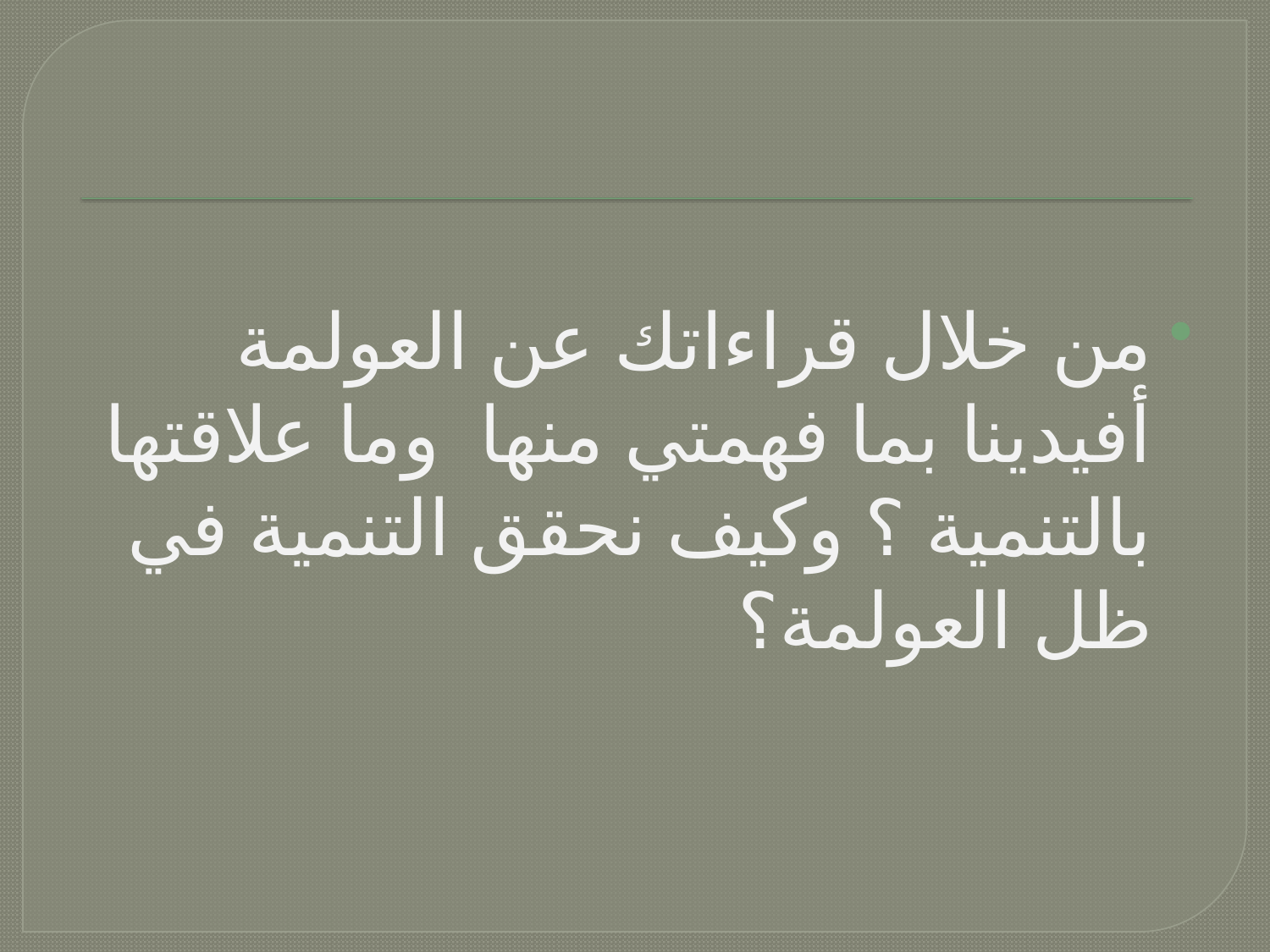

من خلال قراءاتك عن العولمة أفيدينا بما فهمتي منها  وما علاقتها بالتنمية ؟ وكيف نحقق التنمية في ظل العولمة؟